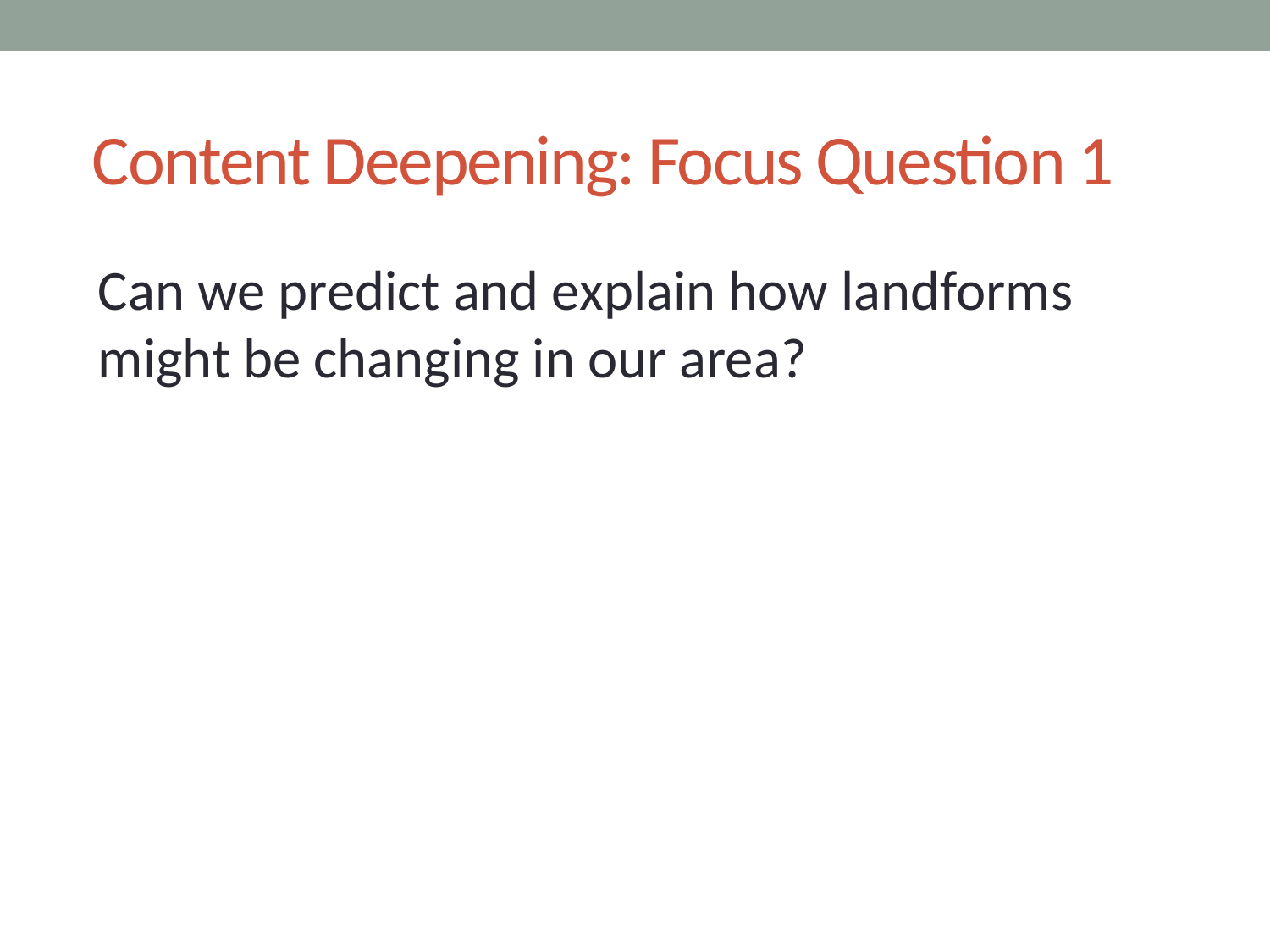

# Content Deepening: Focus Question 1
Can we predict and explain how landforms might be changing in our area?